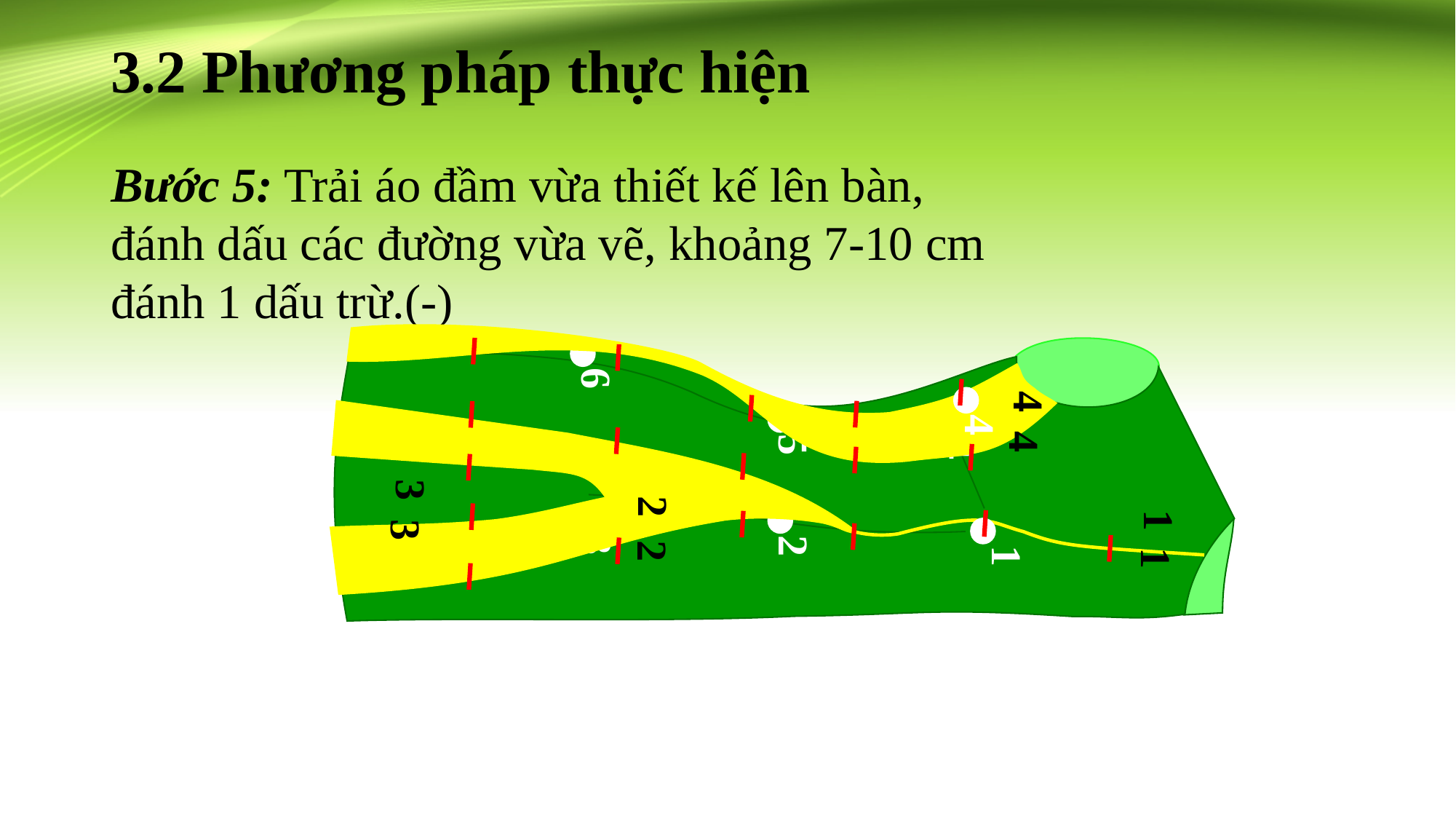

# 3.2 Phương pháp thực hiện

Bước 5: Trải áo đầm vừa thiết kế lên bàn, đánh dấu các đường vừa vẽ, khoảng 7-10 cm đánh 1 dấu trừ.(-)

6

4

4
4
5

4

3
3
2
2
3

2

1
1
1